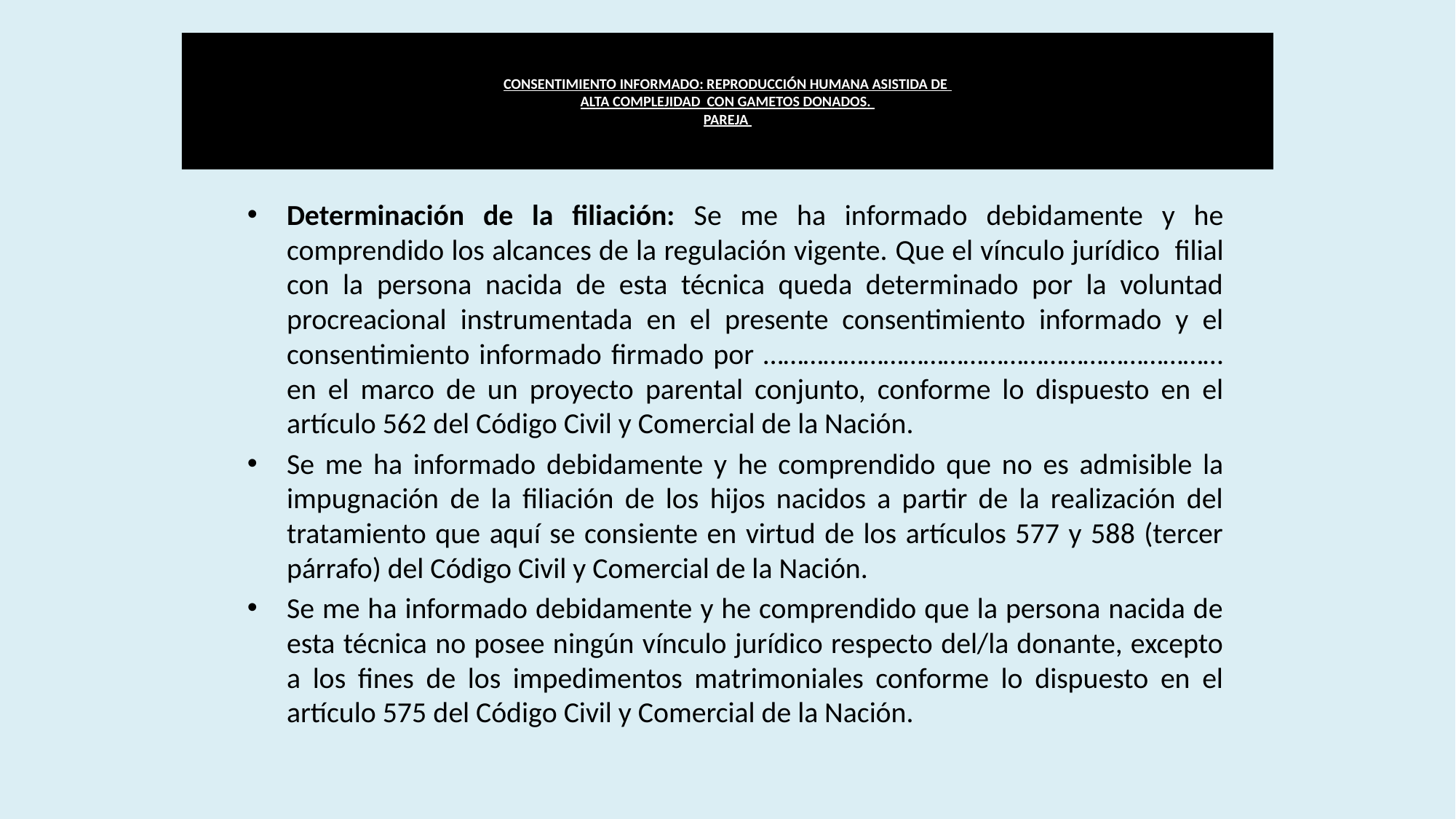

# CONSENTIMIENTO INFORMADO: REPRODUCCIÓN HUMANA ASISTIDA DE ALTA COMPLEJIDAD  CON GAMETOS DONADOS. PAREJA
Determinación de la filiación: Se me ha informado debidamente y he comprendido los alcances de la regulación vigente. Que el vínculo jurídico  filial con la persona nacida de esta técnica queda determinado por la voluntad procreacional instrumentada en el presente consentimiento informado y el consentimiento informado firmado por …………………………………………………………… en el marco de un proyecto parental conjunto, conforme lo dispuesto en el artículo 562 del Código Civil y Comercial de la Nación.
Se me ha informado debidamente y he comprendido que no es admisible la impugnación de la filiación de los hijos nacidos a partir de la realización del tratamiento que aquí se consiente en virtud de los artículos 577 y 588 (tercer párrafo) del Código Civil y Comercial de la Nación.
Se me ha informado debidamente y he comprendido que la persona nacida de esta técnica no posee ningún vínculo jurídico respecto del/la donante, excepto a los fines de los impedimentos matrimoniales conforme lo dispuesto en el artículo 575 del Código Civil y Comercial de la Nación.